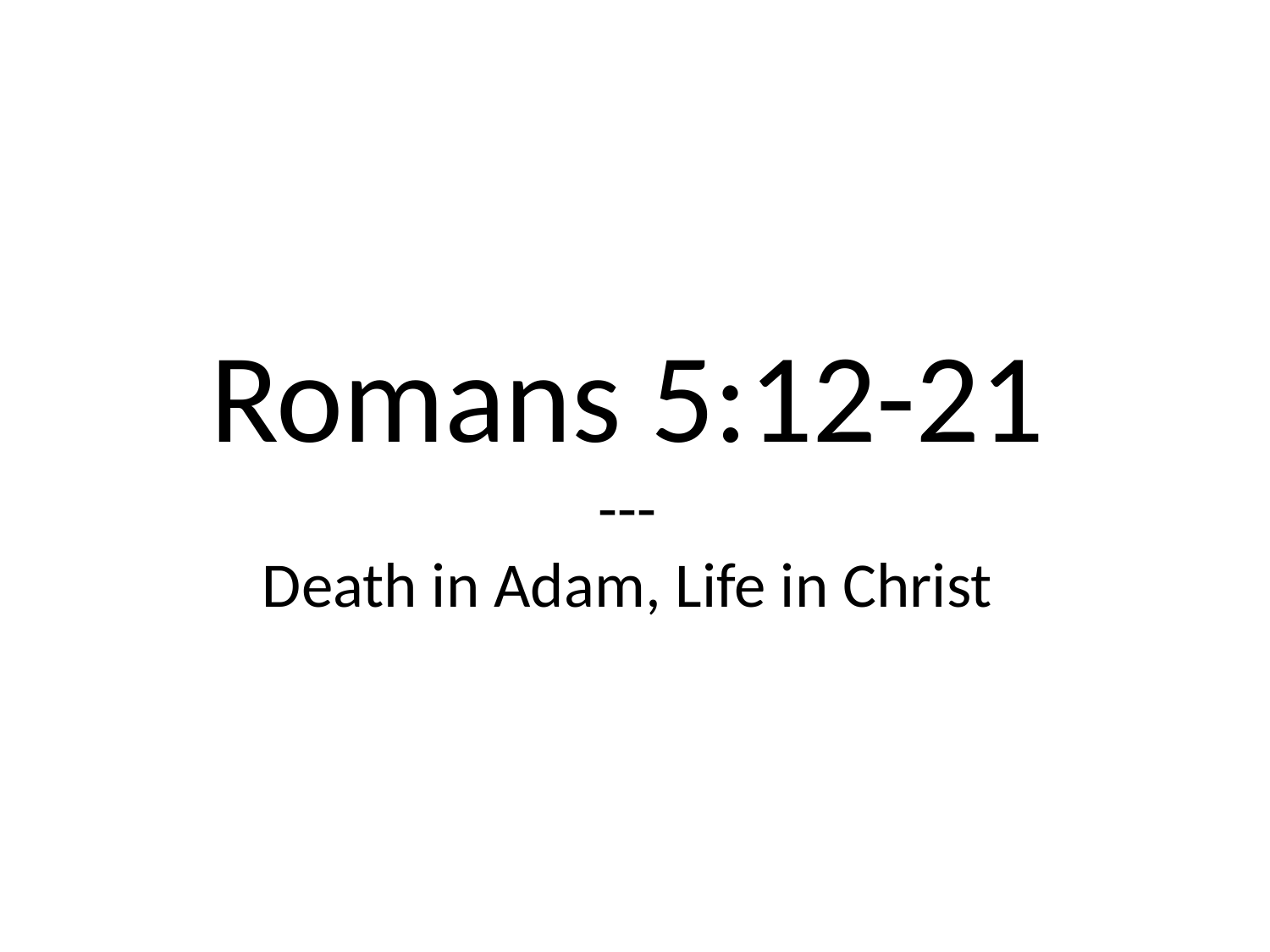

# Romans 5:12-21 --- Death in Adam, Life in Christ